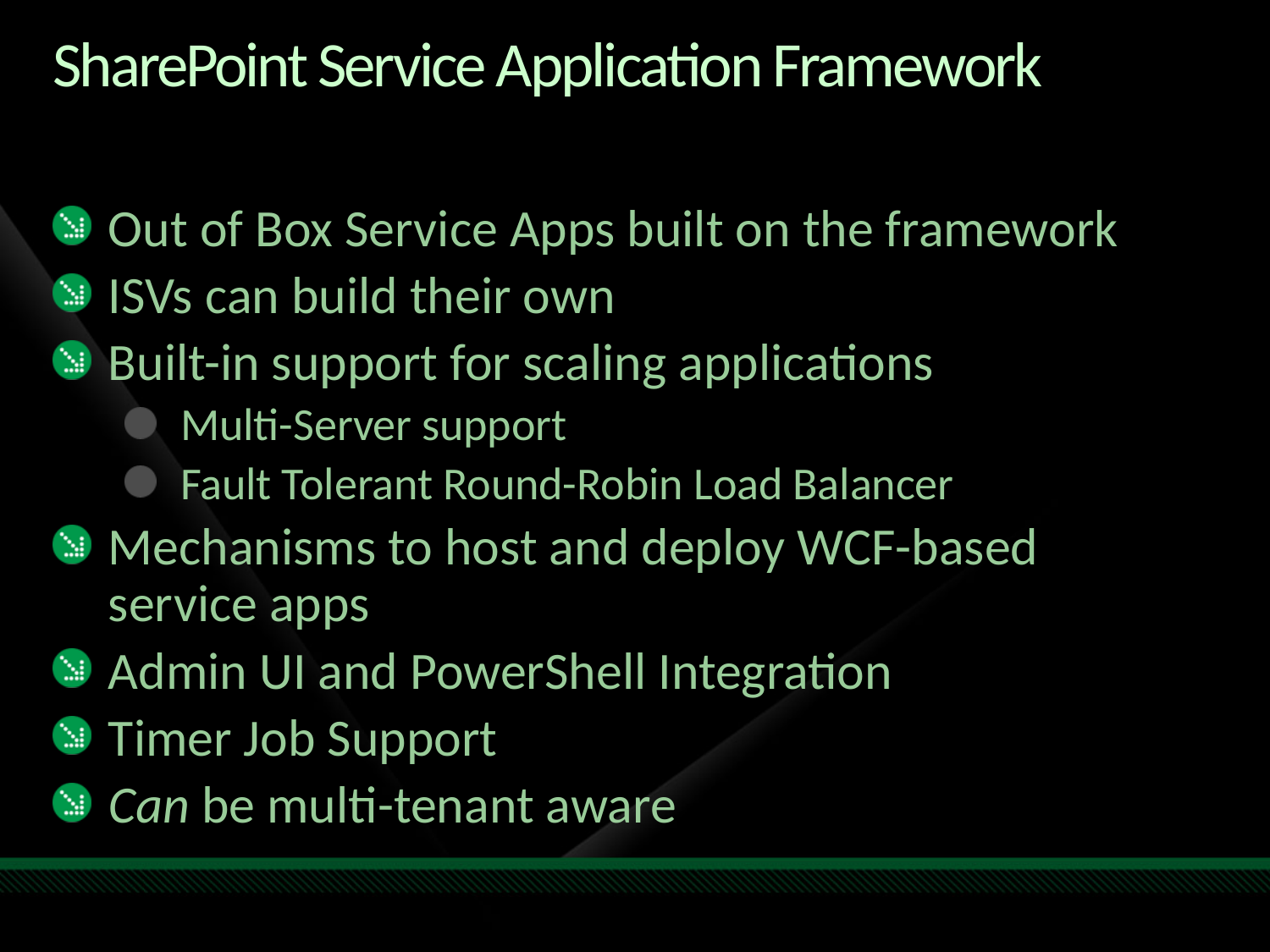

# SharePoint Service Application Framework
Out of Box Service Apps built on the framework
ISVs can build their own
Built-in support for scaling applications
Multi-Server support
Fault Tolerant Round-Robin Load Balancer
Mechanisms to host and deploy WCF-based service apps
Admin UI and PowerShell Integration
Timer Job Support
Can be multi-tenant aware